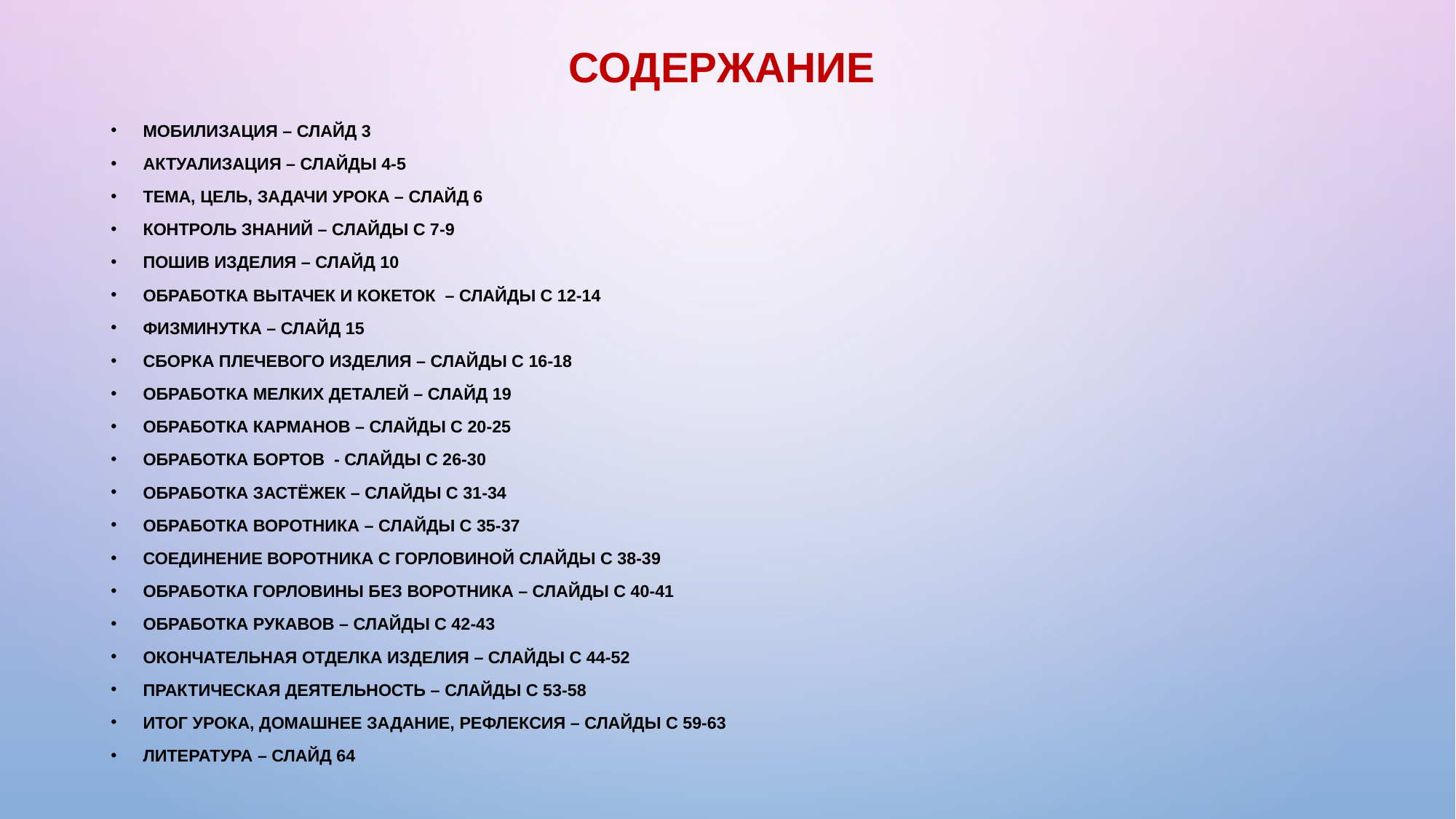

# Содержание
Мобилизация – слайд 3
Актуализация – слайды 4-5
Тема, цель, задачи урока – слайд 6
Контроль знаний – слайды с 7-9
Пошив изделия – слайд 10
Обработка вытачек и кокеток  – слайды с 12-14
Физминутка – слайд 15
Сборка плечевого изделия – слайды с 16-18
Обработка мелких деталей – слайд 19
Обработка карманов – слайды с 20-25
Обработка бортов  - слайды с 26-30
Обработка застёжек – слайды с 31-34
Обработка воротника – слайды с 35-37
Соединение воротника с горловиной слайды с 38-39
Обработка горловины без воротника – слайды с 40-41
Обработка рукавов – слайды с 42-43
Окончательная отделка изделия – слайды с 44-52
Практическая деятельность – слайды с 53-58
Итог урока, домашнее задание, рефлексия – слайды с 59-63
Литература – слайд 64